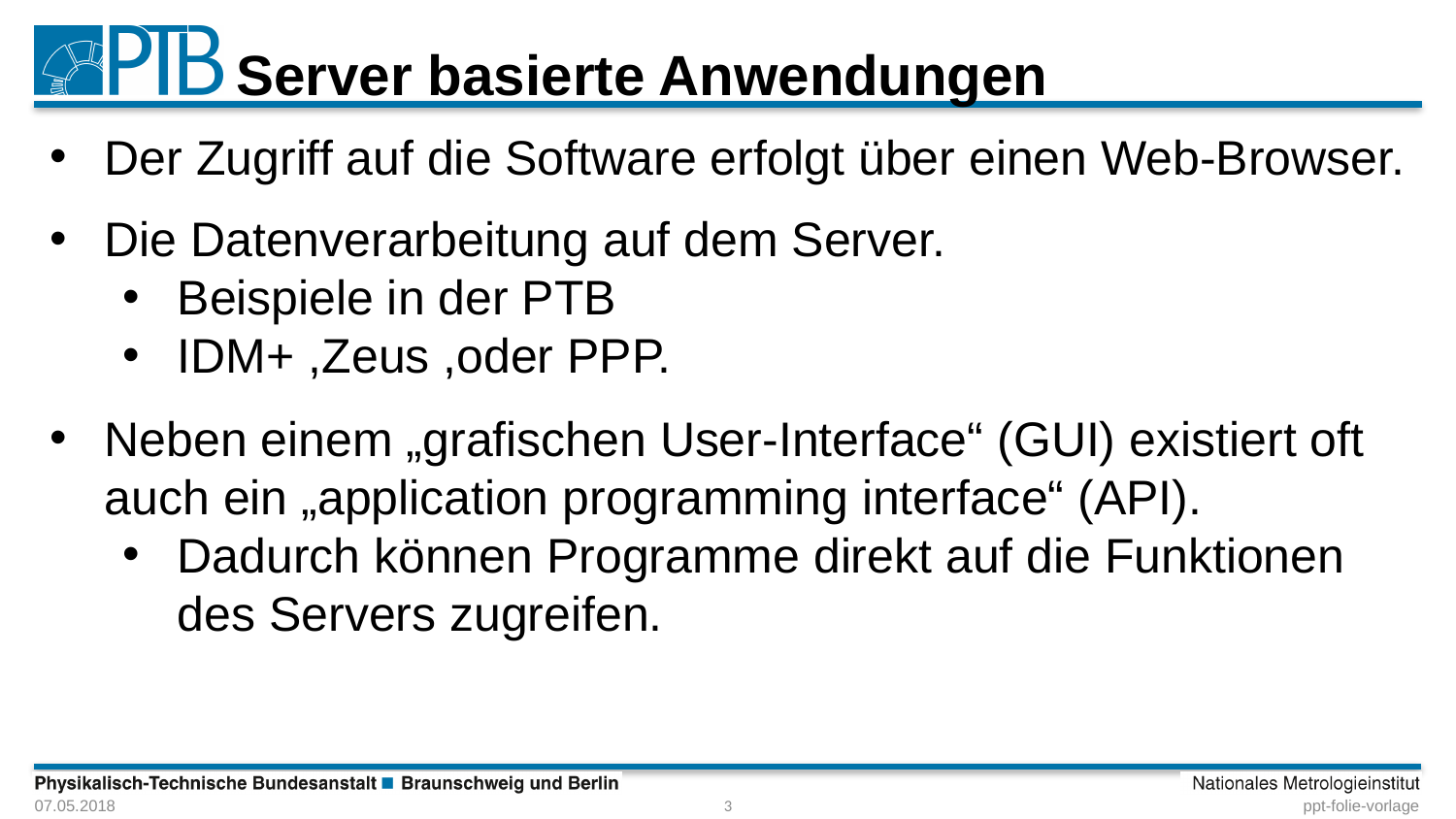

# Server basierte Anwendungen
Der Zugriff auf die Software erfolgt über einen Web-Browser.
Die Datenverarbeitung auf dem Server.
Beispiele in der PTB
IDM+ ,Zeus ,oder PPP.
Neben einem „grafischen User-Interface“ (GUI) existiert oft auch ein „application programming interface“ (API).
Dadurch können Programme direkt auf die Funktionen des Servers zugreifen.
07.05.2018
3
ppt-folie-vorlage